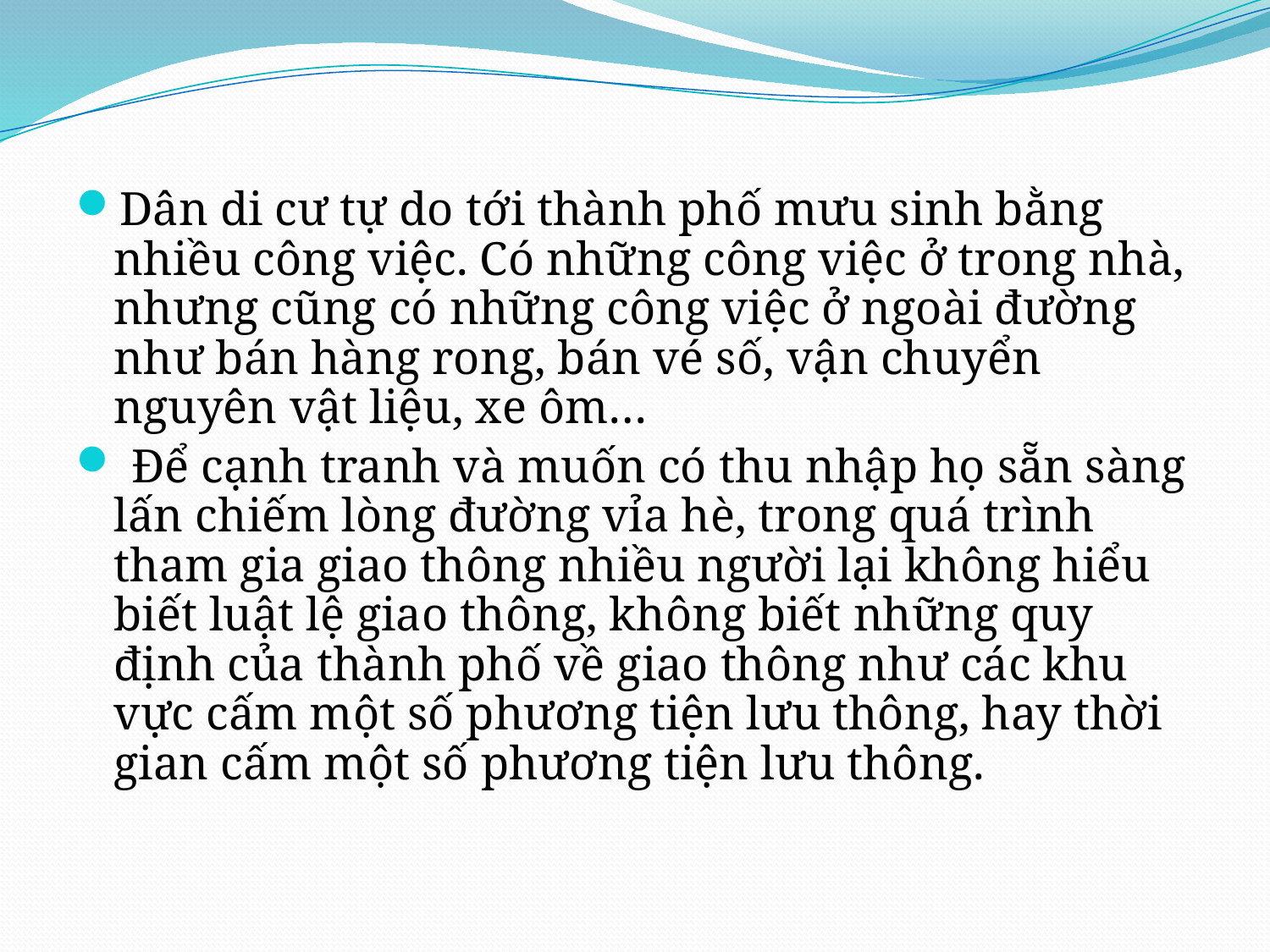

Dân di cư tự do tới thành phố mưu sinh bằng nhiều công việc. Có những công việc ở trong nhà, nhưng cũng có những công việc ở ngoài đường như bán hàng rong, bán vé số, vận chuyển nguyên vật liệu, xe ôm…
 Để cạnh tranh và muốn có thu nhập họ sẵn sàng lấn chiếm lòng đường vỉa hè, trong quá trình tham gia giao thông nhiều người lại không hiểu biết luật lệ giao thông, không biết những quy định của thành phố về giao thông như các khu vực cấm một số phương tiện lưu thông, hay thời gian cấm một số phương tiện lưu thông.